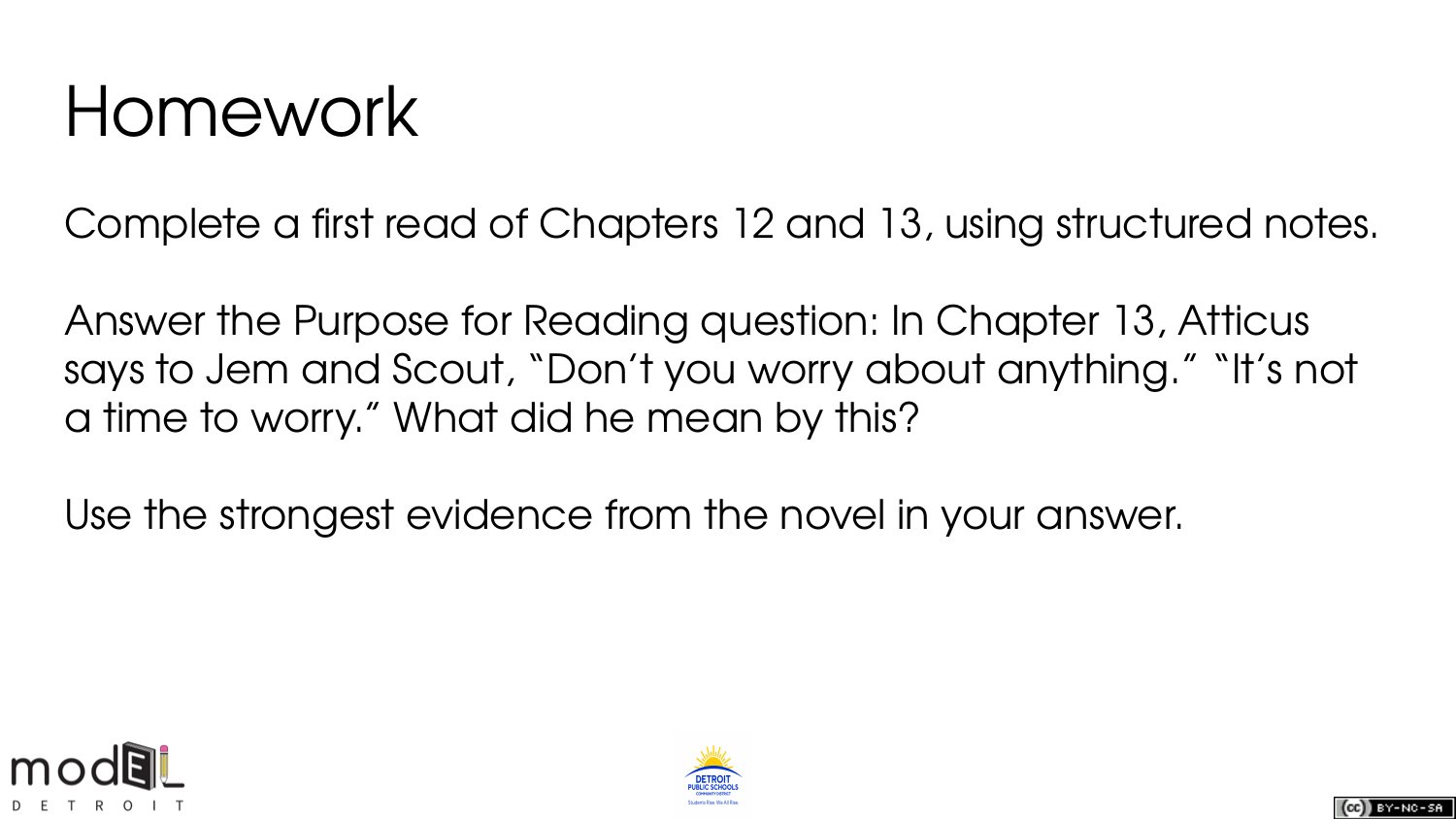

# Homework
Complete a first read of Chapters 12 and 13, using structured notes.

Answer the Purpose for Reading question: In Chapter 13, Atticus says to Jem and Scout, “Don’t you worry about anything.” “It’s not a time to worry.” What did he mean by this?

Use the strongest evidence from the novel in your answer.